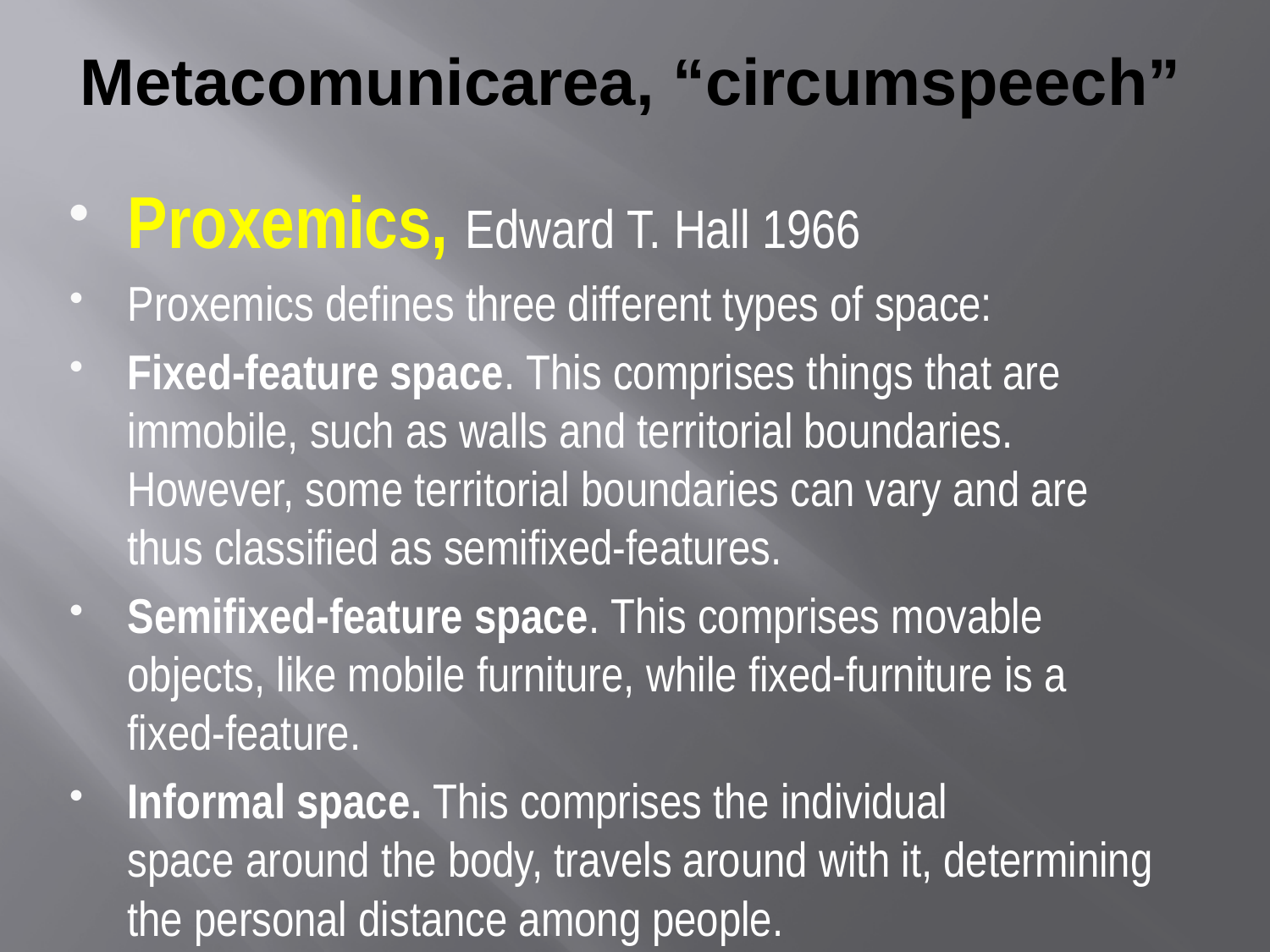

# Metacomunicarea, “circumspeech”
Proxemics, Edward T. Hall 1966
Proxemics defines three different types of space:
Fixed-feature space. This comprises things that are immobile, such as walls and territorial boundaries. However, some territorial boundaries can vary and are thus classified as semifixed-features.
Semifixed-feature space. This comprises movable objects, like mobile furniture, while fixed-furniture is a fixed-feature.
Informal space. This comprises the individual space around the body, travels around with it, determining the personal distance among people.